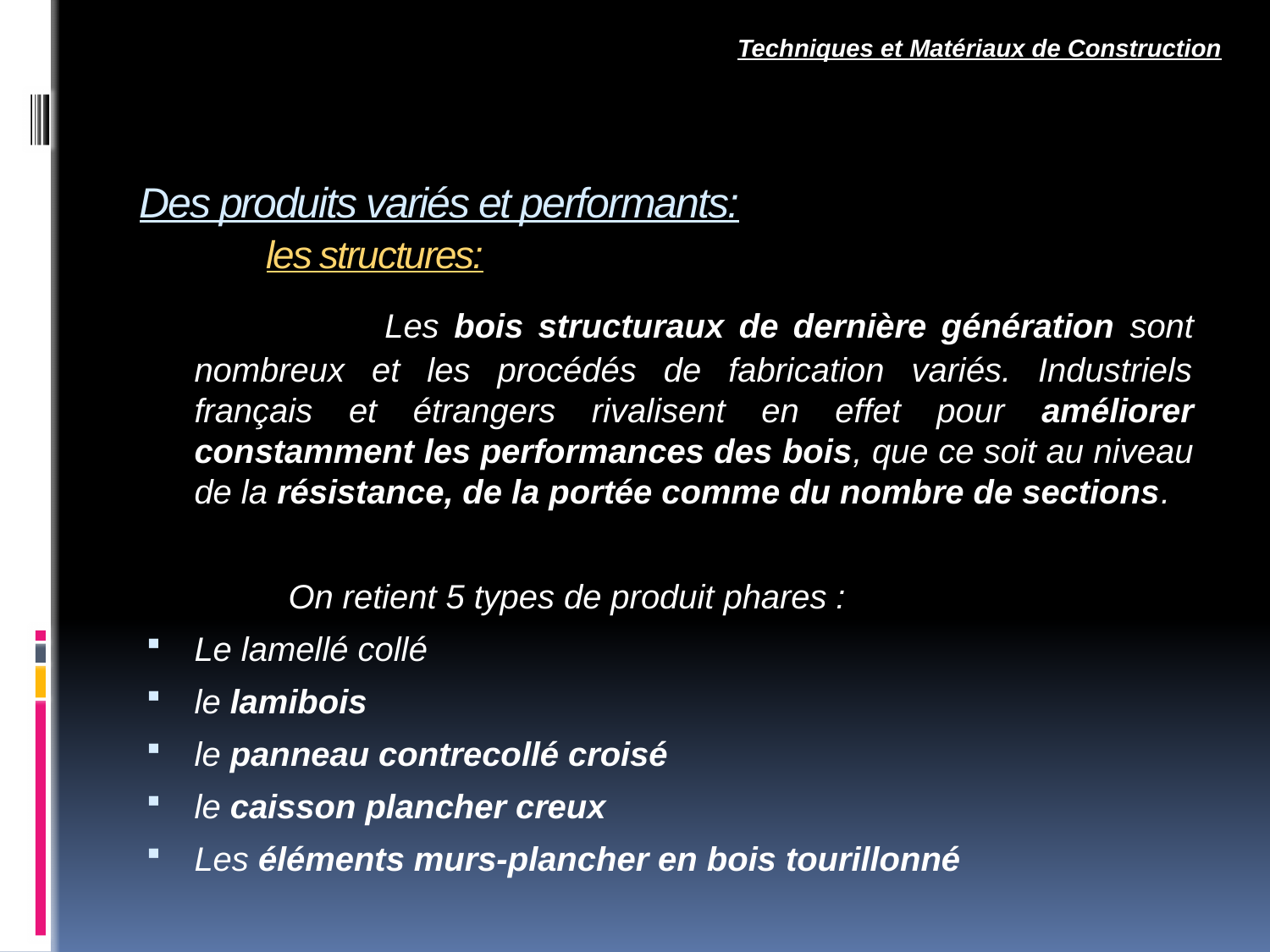

Techniques et Matériaux de Construction
# Des produits variés et performants: les structures:
            Les bois structuraux de dernière génération sont nombreux et les procédés de fabrication variés. Industriels français et étrangers rivalisent en effet pour améliorer constamment les performances des bois, que ce soit au niveau de la résistance, de la portée comme du nombre de sections.

               On retient 5 types de produit phares :
Le lamellé collé
le lamibois
le panneau contrecollé croisé
le caisson plancher creux
Les éléments murs-plancher en bois tourillonné